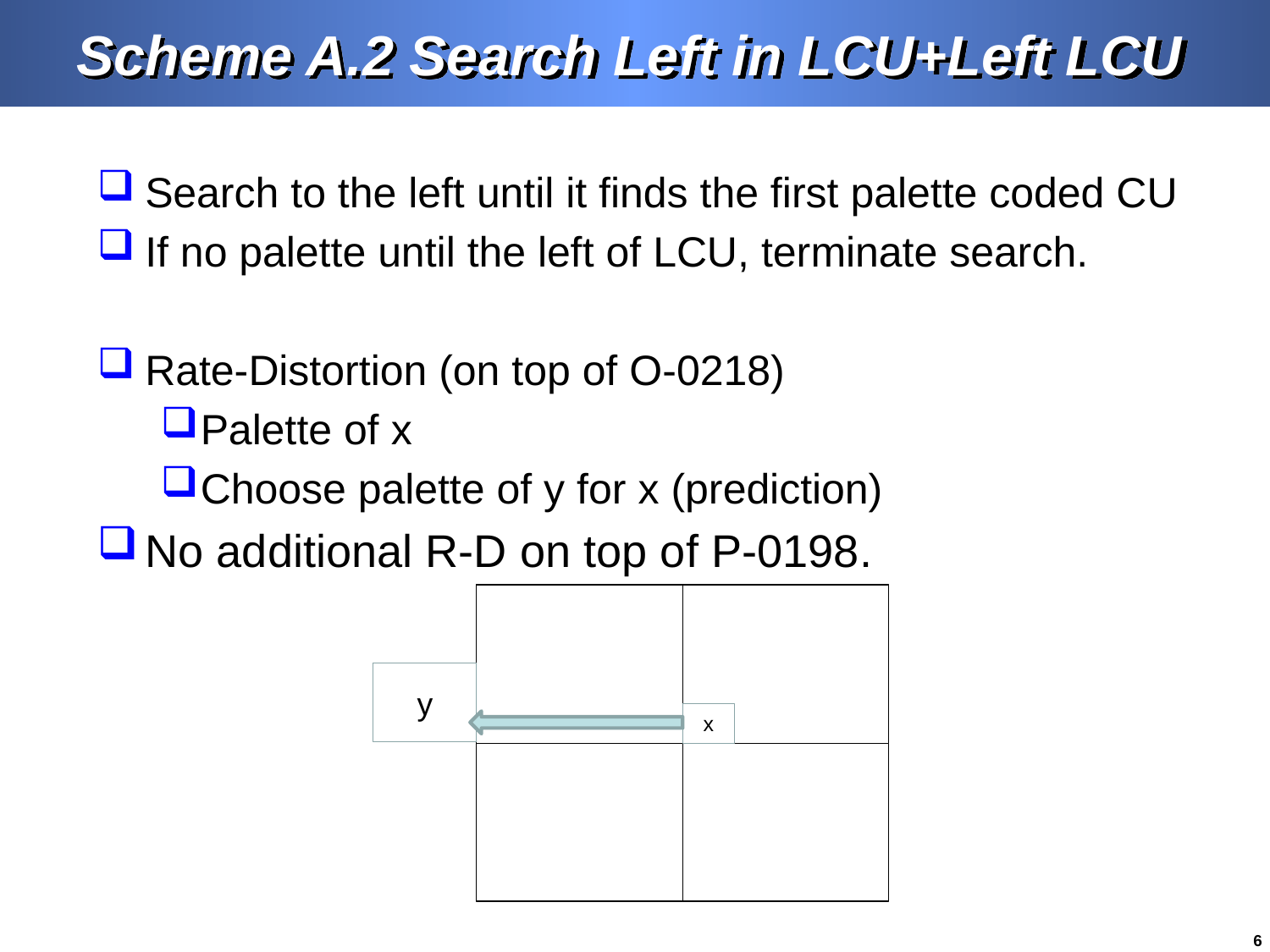

# Scheme A.2 Search Left in LCU+Left LCU
Search to the left until it finds the first palette coded CU
If no palette until the left of LCU, terminate search.

Rate-Distortion (on top of O-0218)
Palette of x
Choose palette of y for x (prediction)
No additional R-D on top of P-0198.

y
x

6